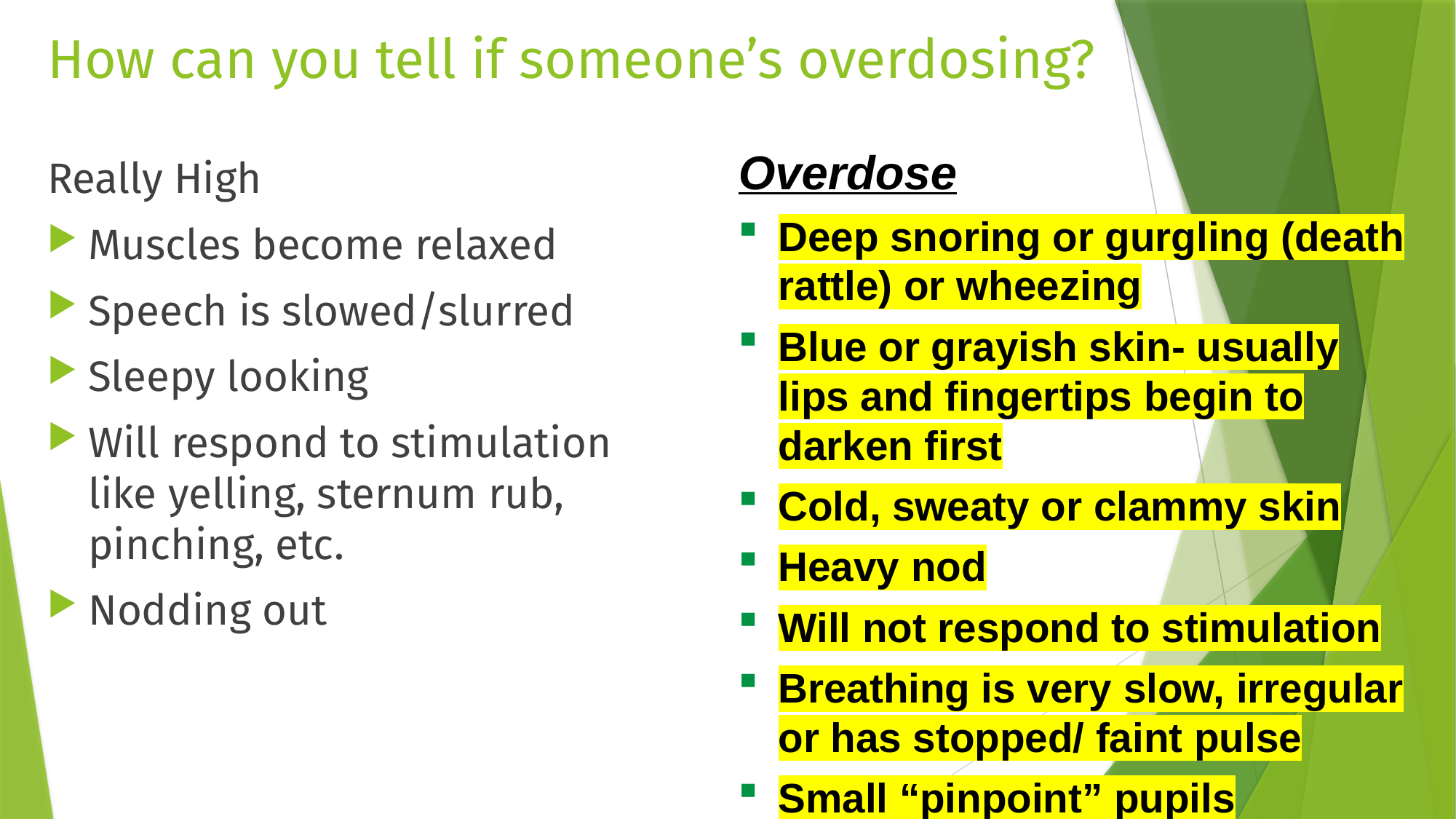

# How can you tell if someone’s overdosing?
Overdose
Deep snoring or gurgling (death rattle) or wheezing
Blue or grayish skin- usually lips and fingertips begin to darken first
Cold, sweaty or clammy skin
Heavy nod
Will not respond to stimulation
Breathing is very slow, irregular or has stopped/ faint pulse
Small “pinpoint” pupils

Really High
Muscles become relaxed
Speech is slowed/slurred
Sleepy looking
Will respond to stimulation like yelling, sternum rub, pinching, etc.
Nodding out